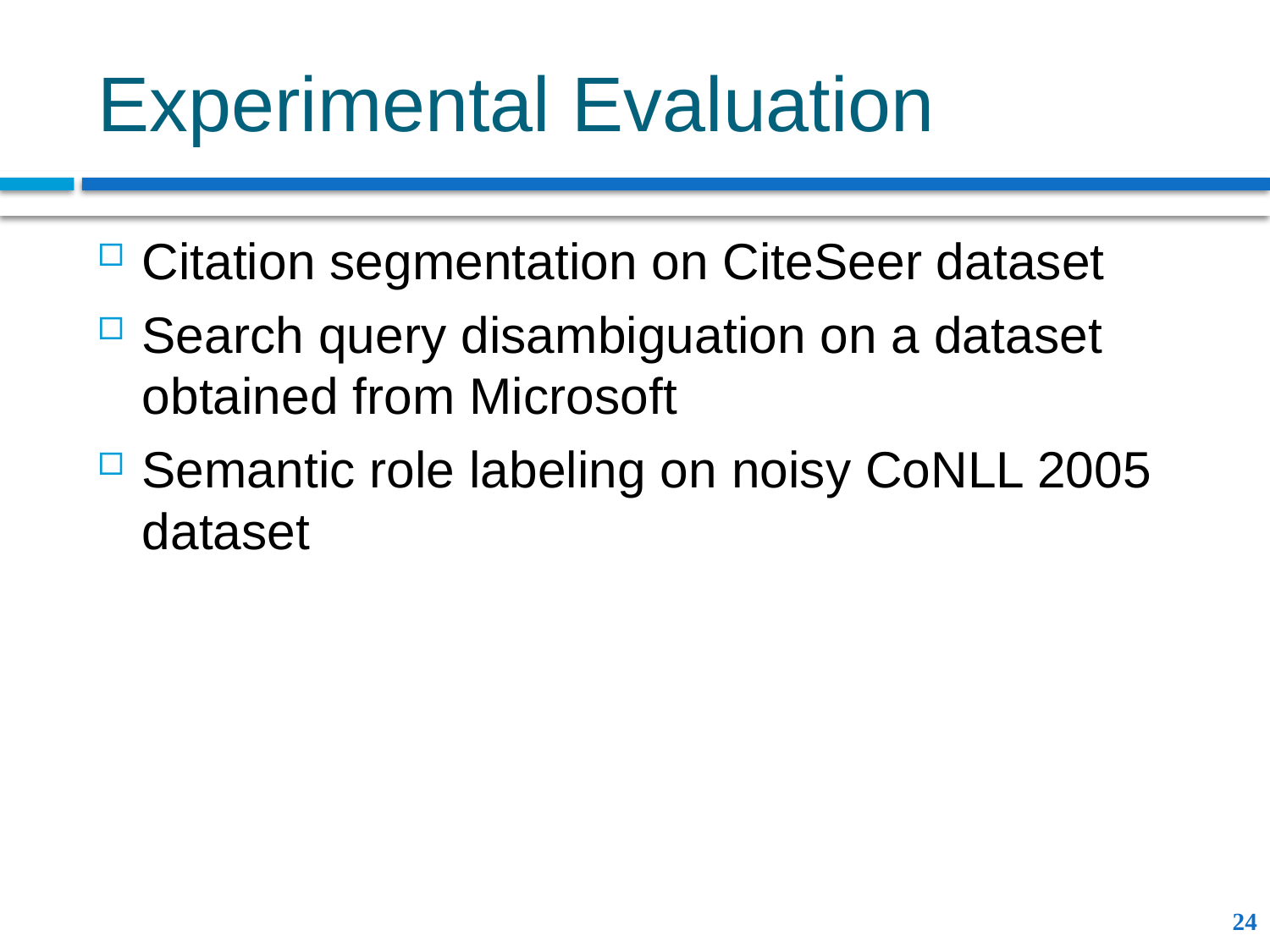

# Experimental Evaluation
Citation segmentation on CiteSeer dataset
Search query disambiguation on a dataset obtained from Microsoft
Semantic role labeling on noisy CoNLL 2005 dataset
24